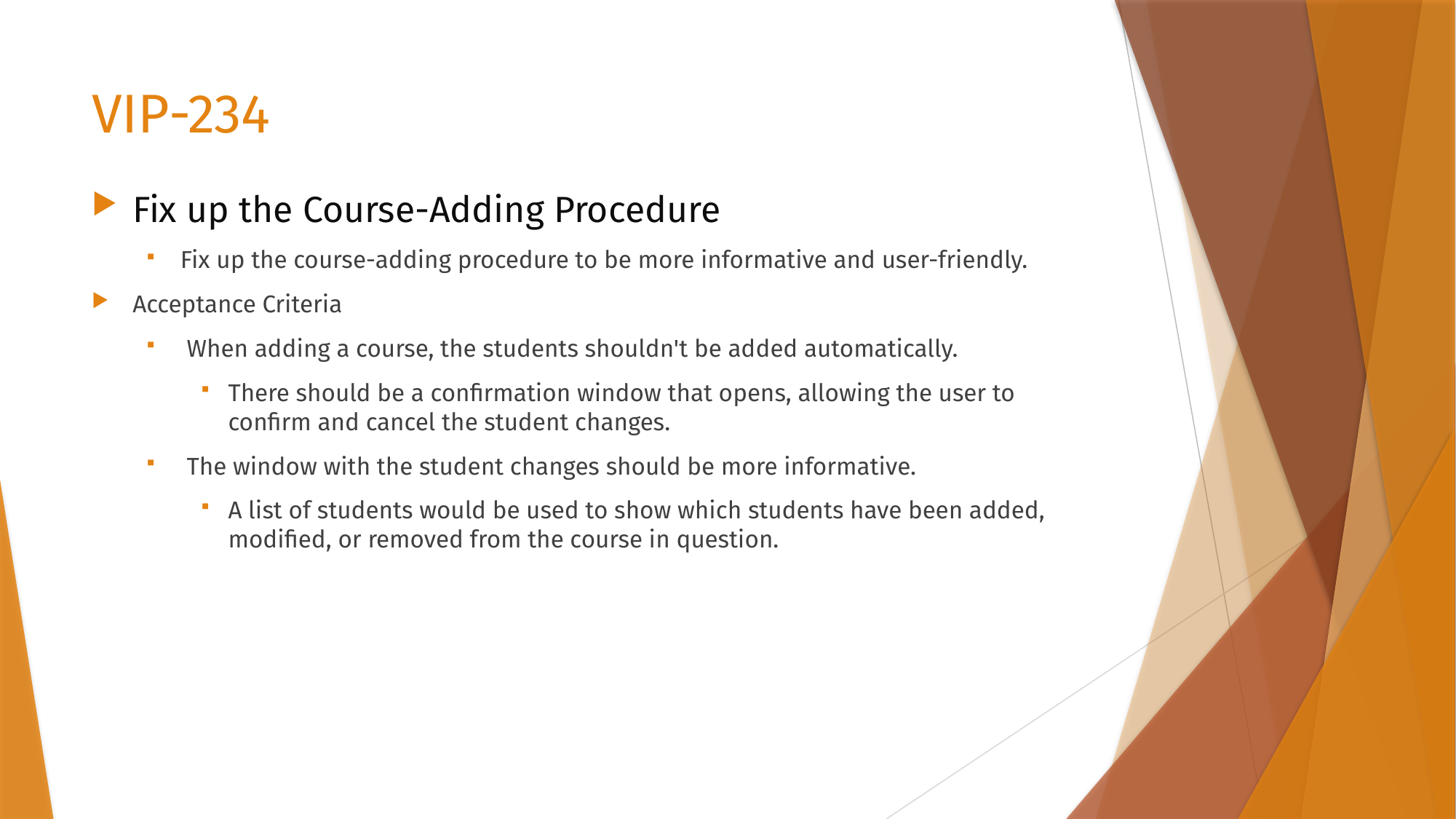

# VIP-234
Fix up the Course-Adding Procedure
Fix up the course-adding procedure to be more informative and user-friendly.
Acceptance Criteria
 When adding a course, the students shouldn't be added automatically.
There should be a confirmation window that opens, allowing the user to confirm and cancel the student changes.
 The window with the student changes should be more informative.
A list of students would be used to show which students have been added, modified, or removed from the course in question.